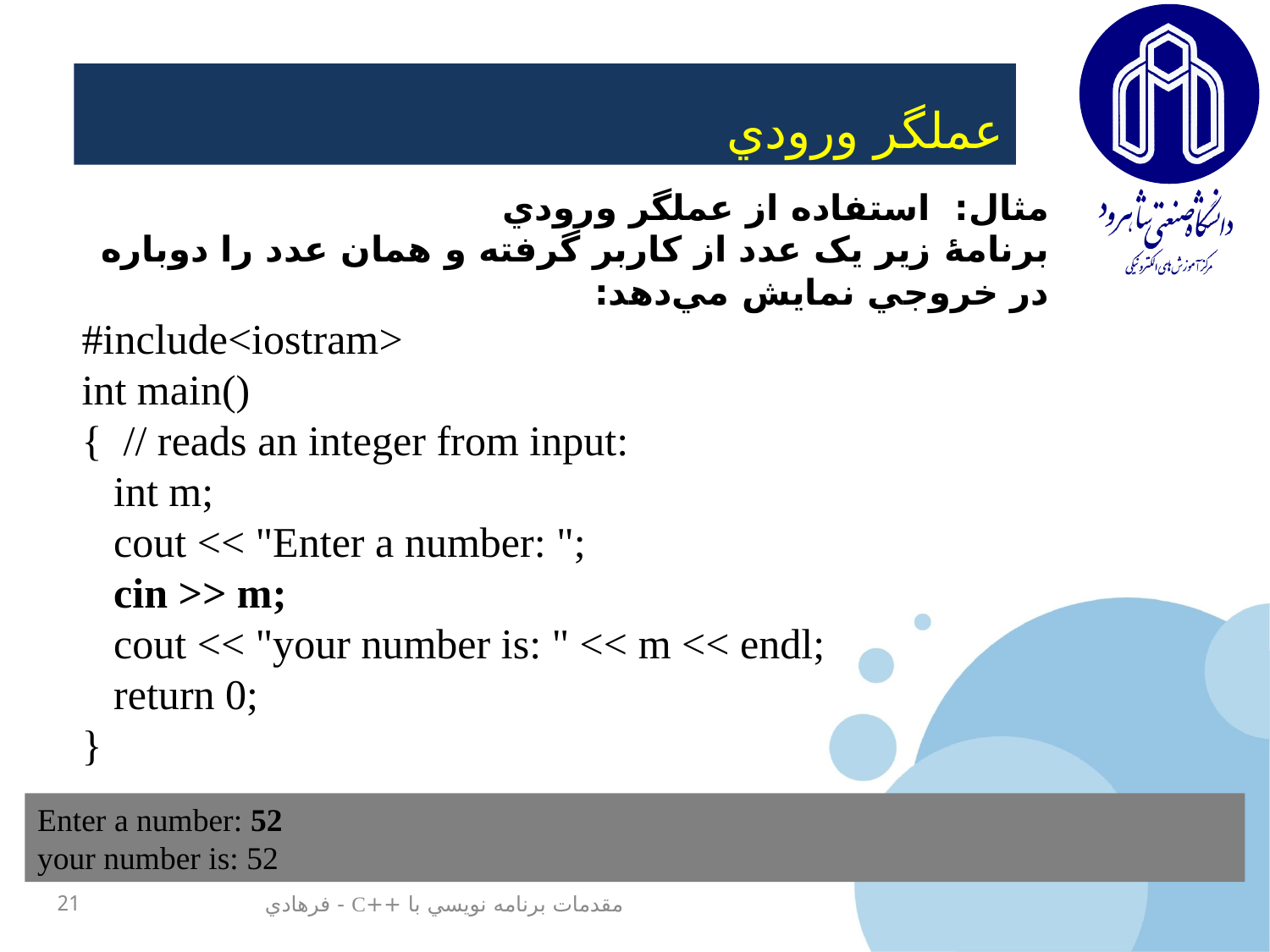

عملگر ورودي
مثال:  استفاده از عملگر ورودي
برنامۀ زير يک عدد از کاربر گرفته و همان عدد را دوباره در خروجي نمايش مي‌دهد:
#include<iostram>
int main()
{  // reads an integer from input:
   int m;
   cout << "Enter a number: ";
   cin >> m;
   cout << "your number is: " << m << endl;
   return 0;
}
Enter a number: 52
your number is: 52
21
مقدمات برنامه نويسي با ++C - فرهادي